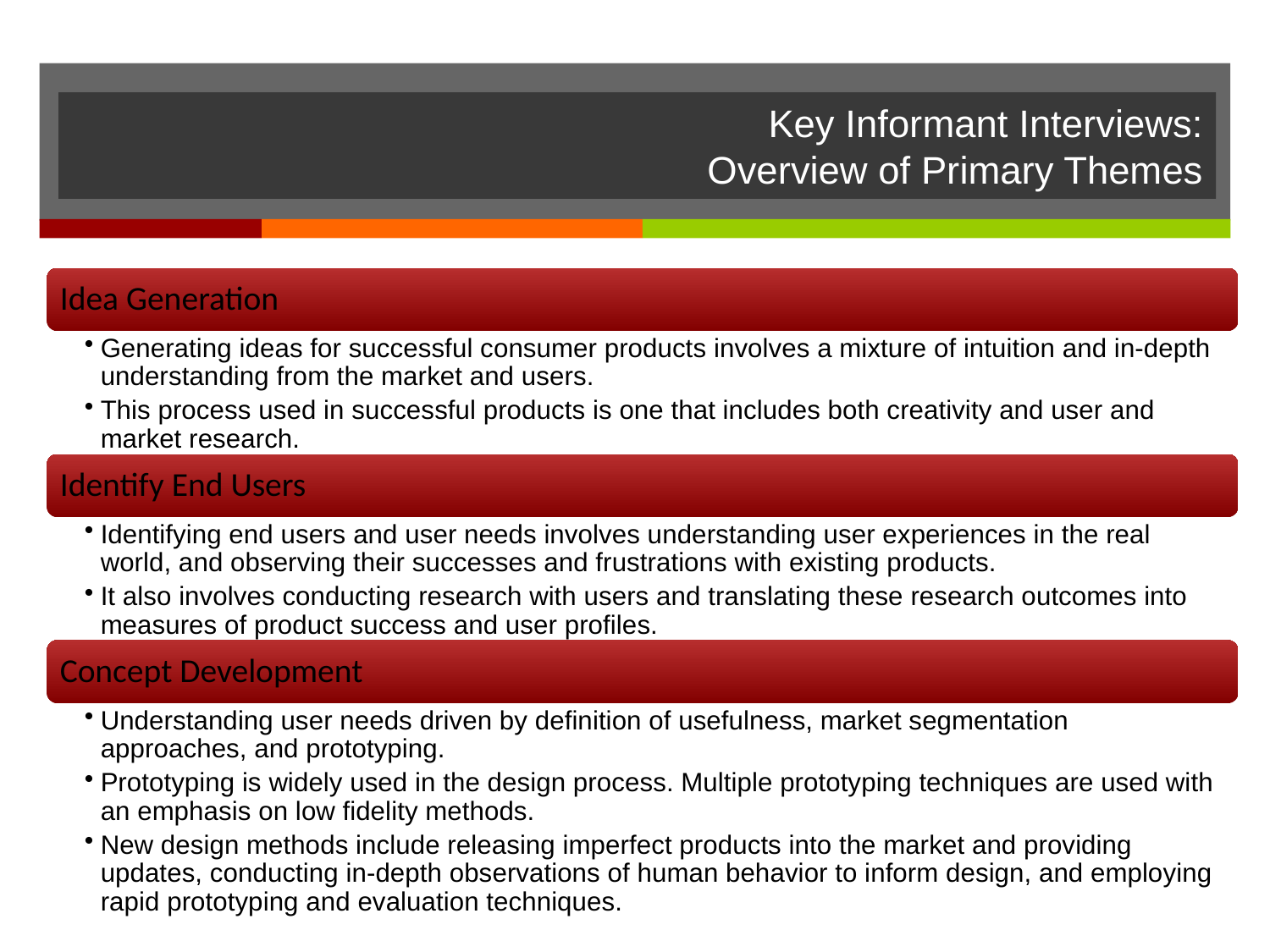

# Key Informant Interviews: Overview of Primary Themes
Idea Generation
Generating ideas for successful consumer products involves a mixture of intuition and in-depth understanding from the market and users.
This process used in successful products is one that includes both creativity and user and market research.
Identify End Users
Identifying end users and user needs involves understanding user experiences in the real world, and observing their successes and frustrations with existing products.
It also involves conducting research with users and translating these research outcomes into measures of product success and user profiles.
Concept Development
Understanding user needs driven by definition of usefulness, market segmentation approaches, and prototyping.
Prototyping is widely used in the design process. Multiple prototyping techniques are used with an emphasis on low fidelity methods.
New design methods include releasing imperfect products into the market and providing updates, conducting in-depth observations of human behavior to inform design, and employing rapid prototyping and evaluation techniques.